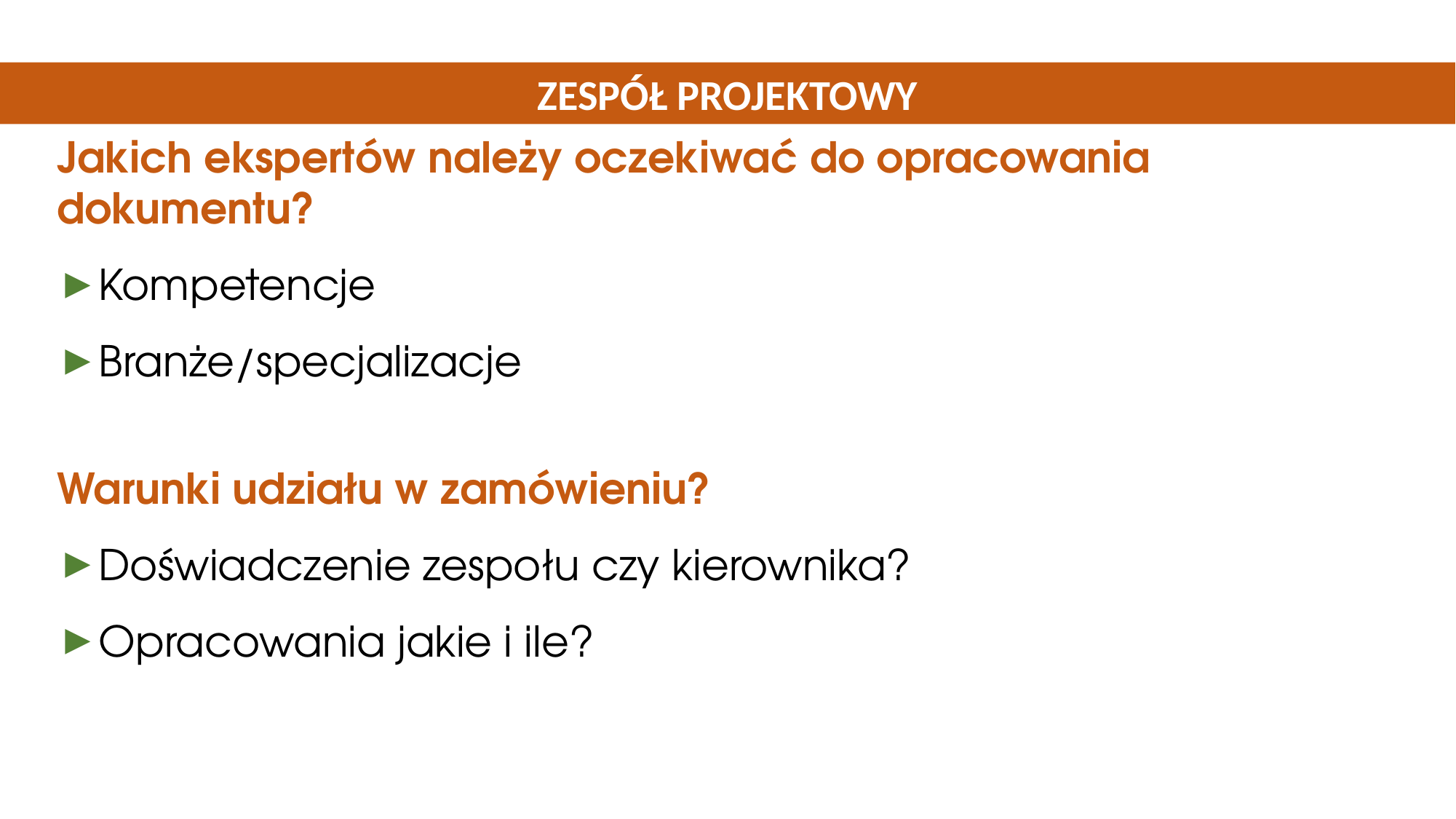

ZESPÓŁ PROJEKTOWY
Jakich ekspertów należy oczekiwać do opracowania dokumentu?
Kompetencje
Branże/specjalizacje

Warunki udziału w zamówieniu?
Doświadczenie zespołu czy kierownika?
Opracowania jakie i ile?